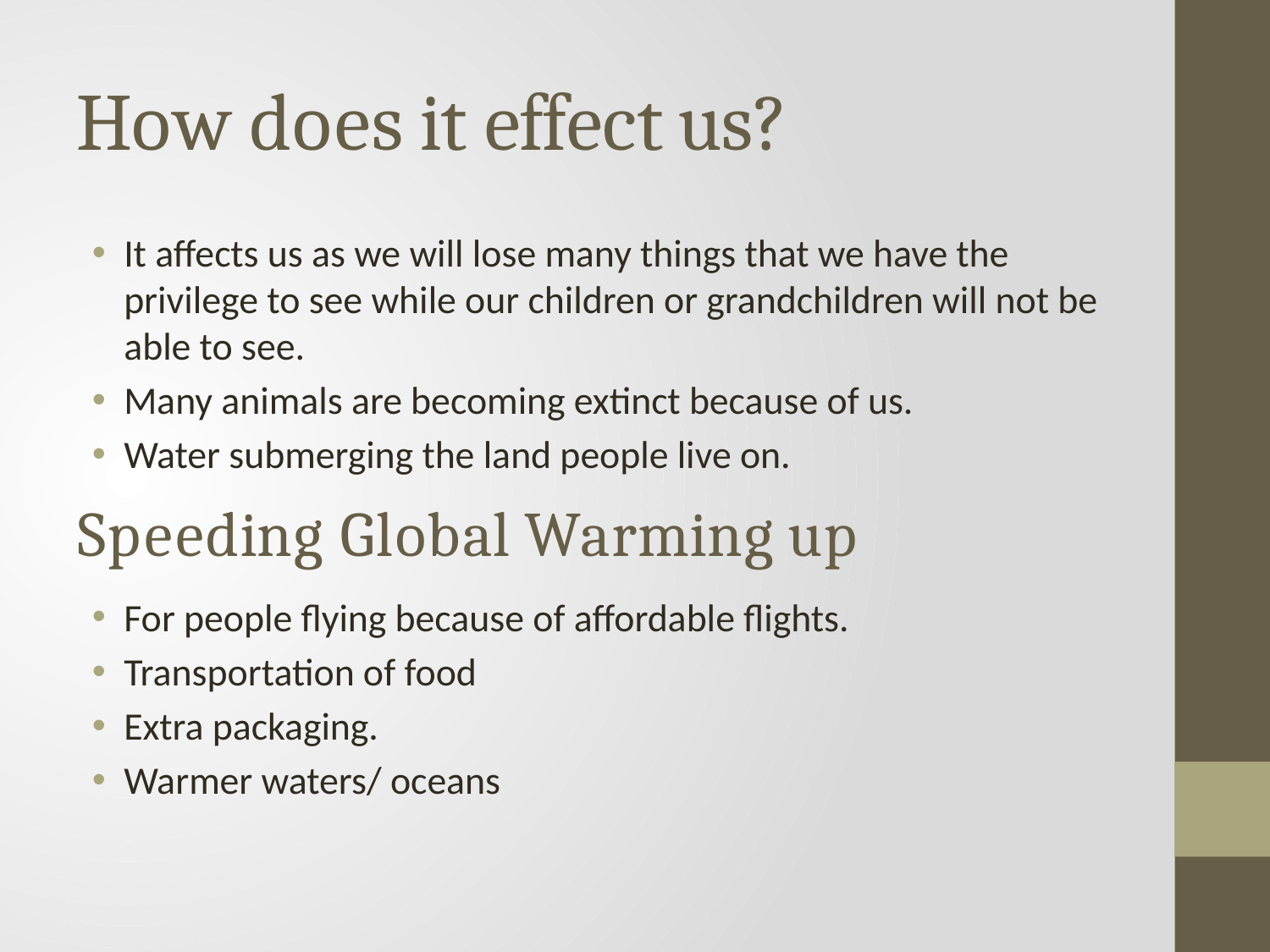

# How does it effect us?
It affects us as we will lose many things that we have the privilege to see while our children or grandchildren will not be able to see.
Many animals are becoming extinct because of us.
Water submerging the land people live on.

For people flying because of affordable flights.
Transportation of food
Extra packaging.
Warmer waters/ oceans

Speeding Global Warming up